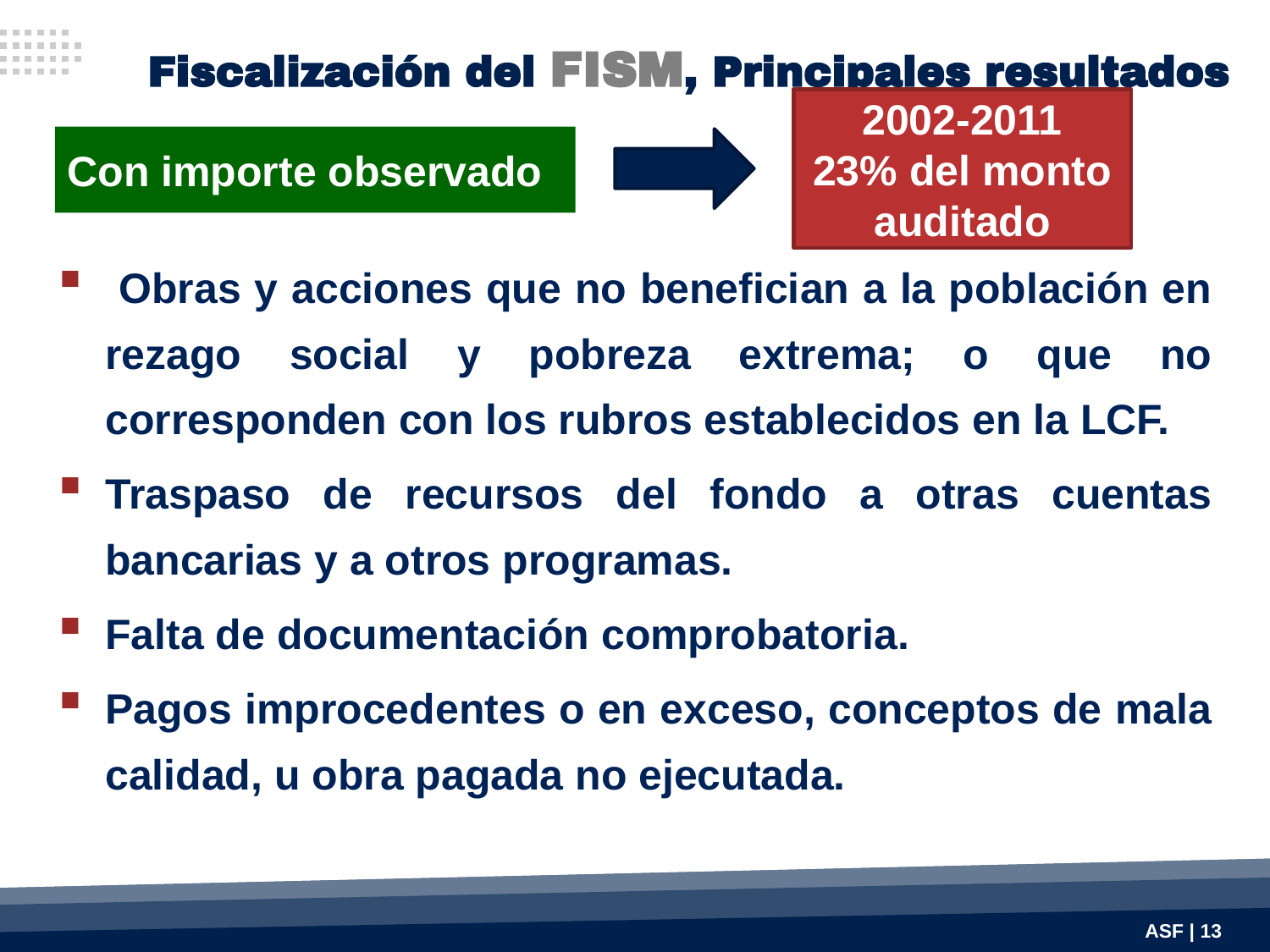

Fiscalización del FISM, Principales resultados
2002-2011
23% del monto auditado

 Obras y acciones que no benefician a la población en rezago social y pobreza extrema; o que no corresponden con los rubros establecidos en la LCF.
Traspaso de recursos del fondo a otras cuentas bancarias y a otros programas.
Falta de documentación comprobatoria.
Pagos improcedentes o en exceso, conceptos de mala calidad, u obra pagada no ejecutada.
Con importe observado

ASF | 13